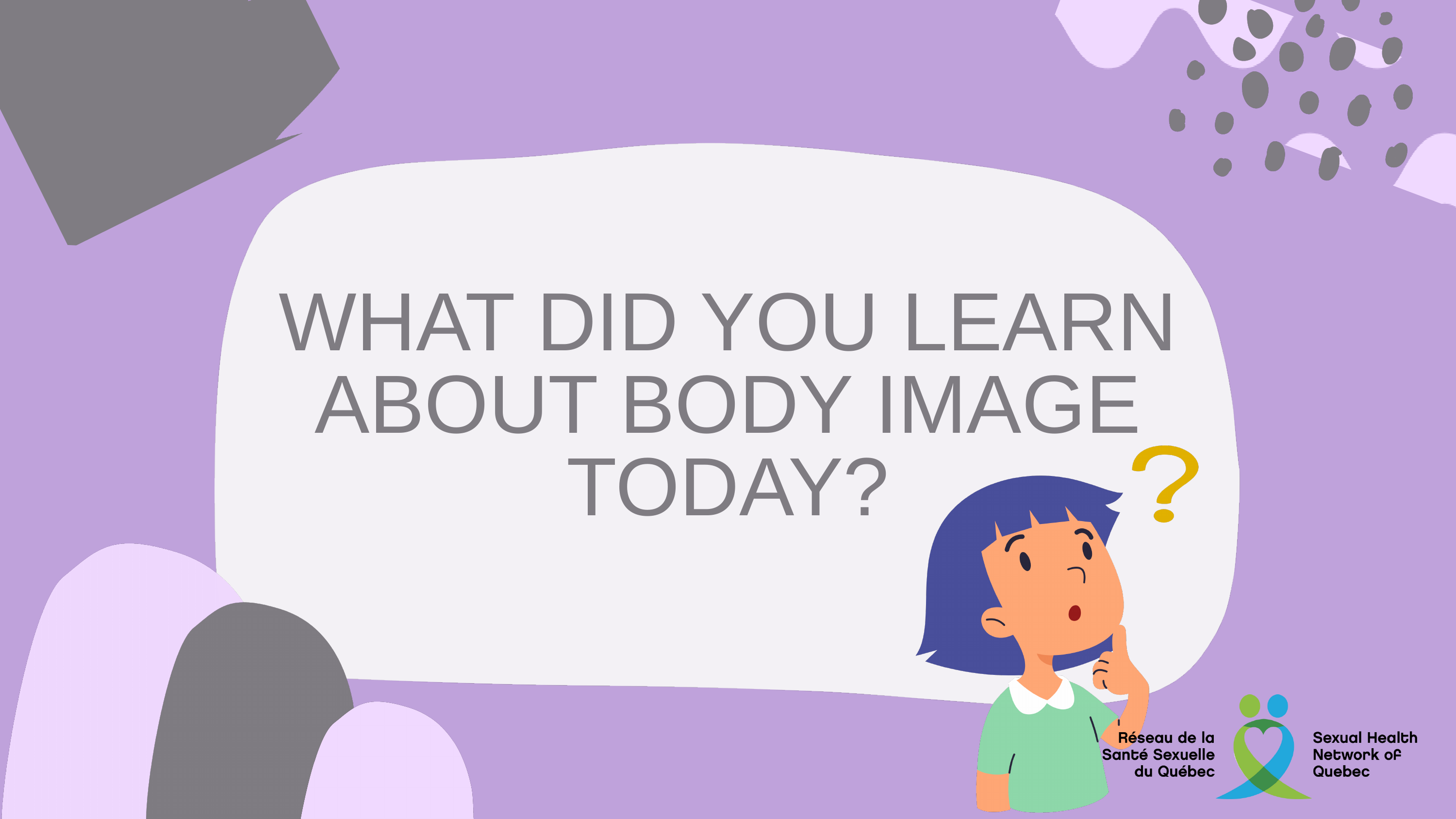

WHAT DID YOU LEARN ABOUT BODY IMAGE TODAY?